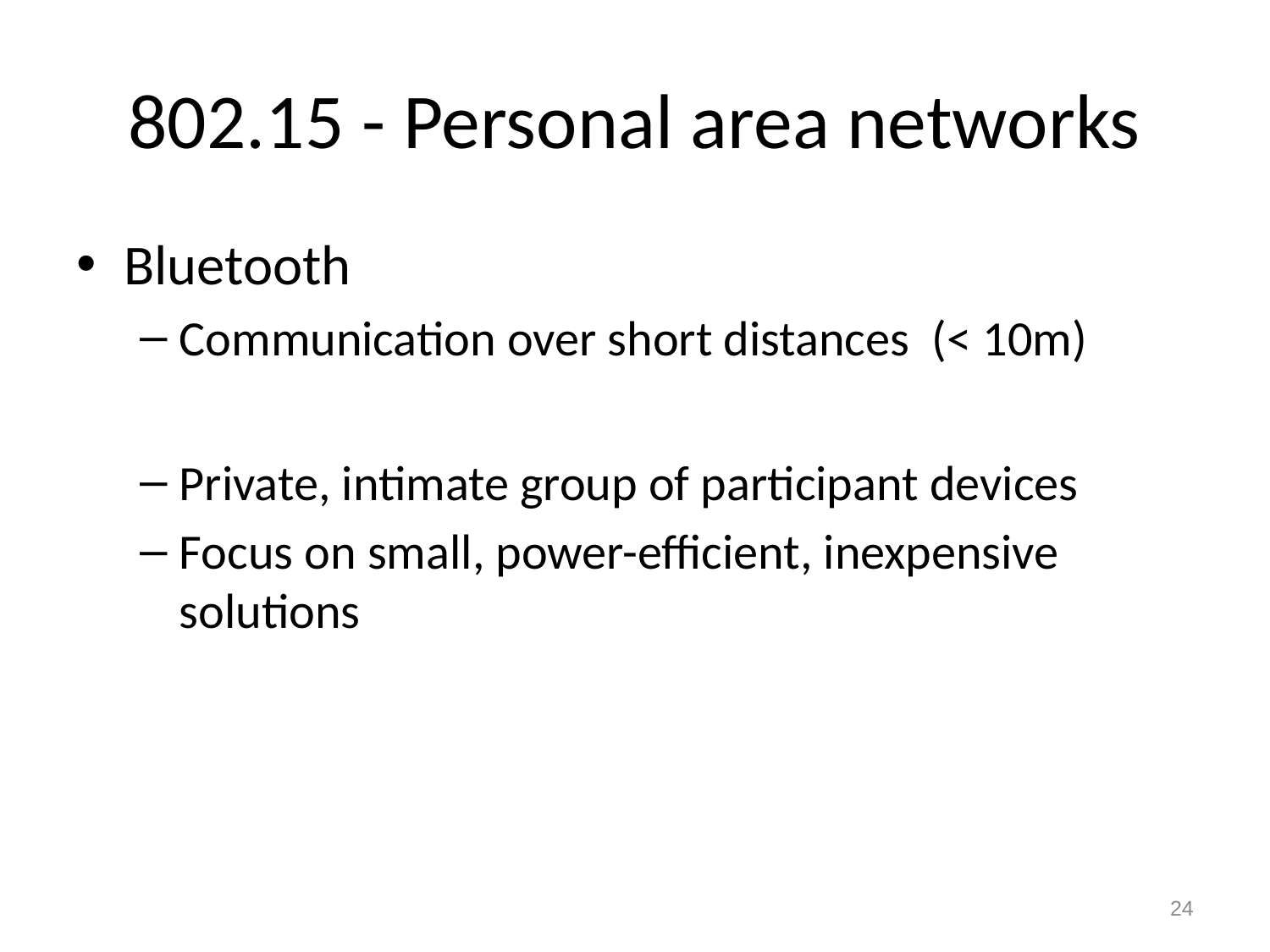

# 802.15 - Personal area networks
Bluetooth
Communication over short distances  (< 10m)

Private, intimate group of participant devices
Focus on small, power-efficient, inexpensive solutions

24